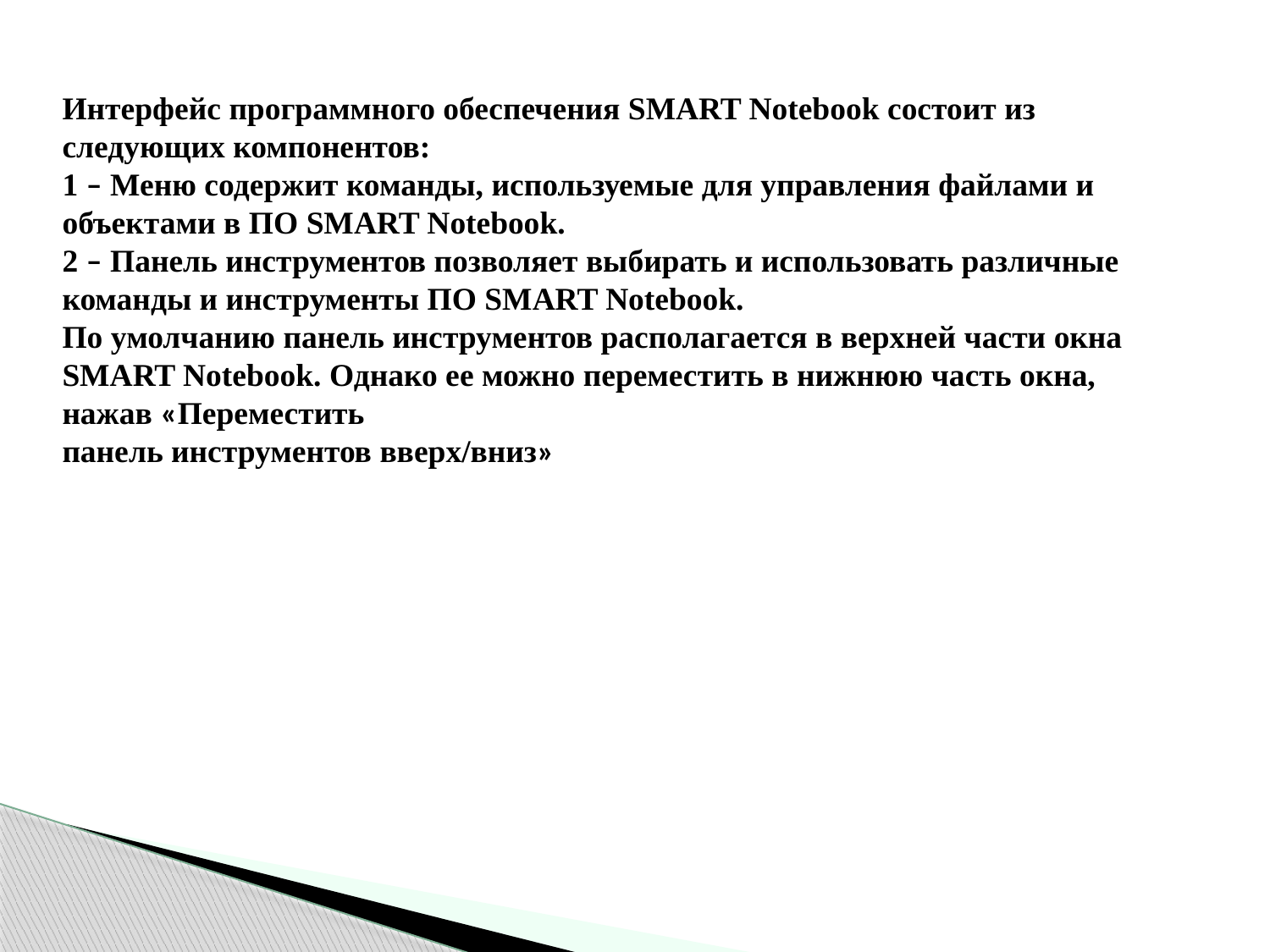

Интерфейс программного обеспечения SMART Notebook состоит из следующих компонентов:
1 – Меню содержит команды, используемые для управления файлами и объектами в ПО SMART Notebook.
2 – Панель инструментов позволяет выбирать и использовать различные команды и инструменты ПО SMART Notebook.
По умолчанию панель инструментов располагается в верхней части окна SMART Notebook. Однако ее можно переместить в нижнюю часть окна, нажав «Переместить
панель инструментов вверх/вниз»